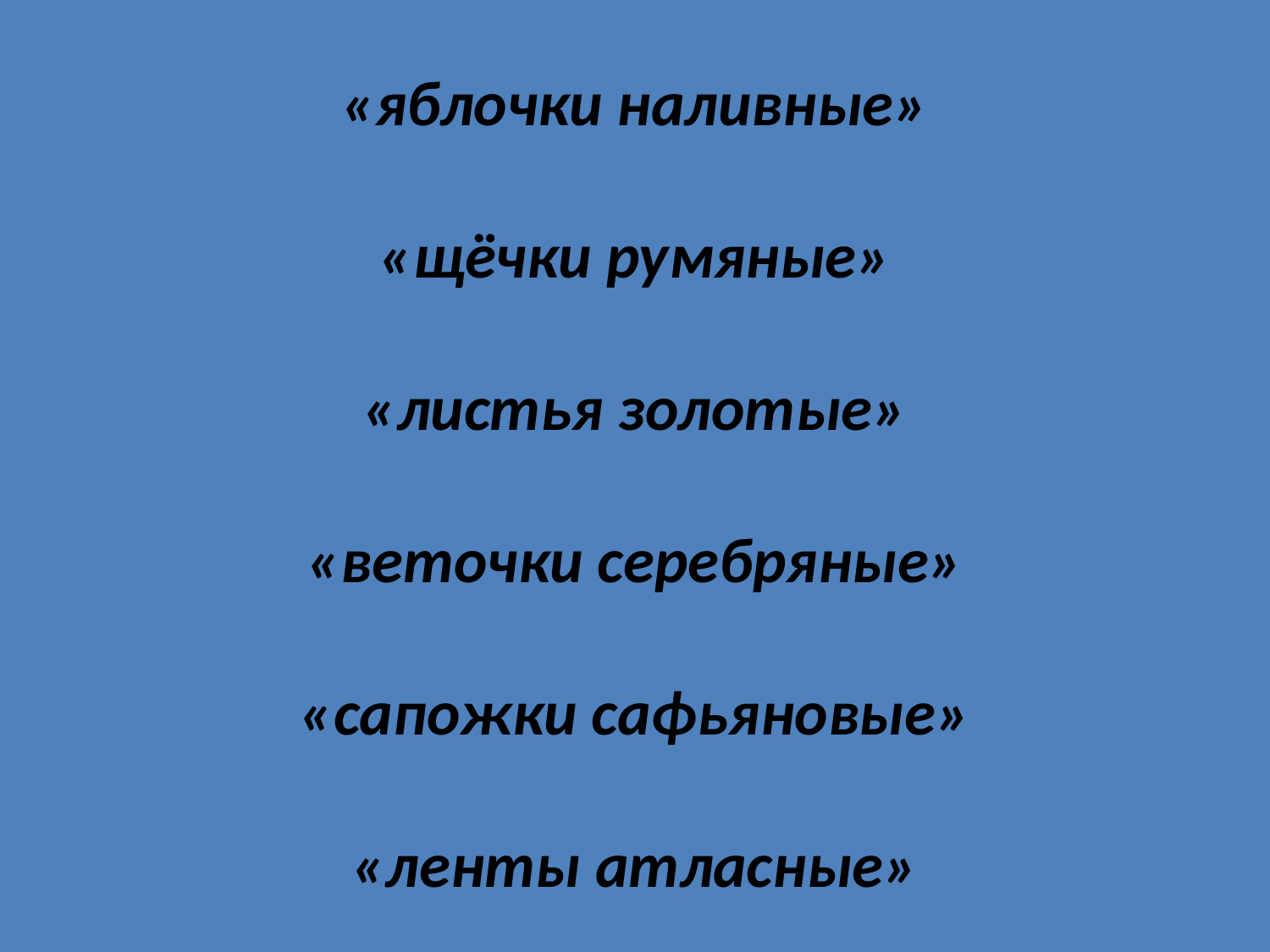

«яблочки наливные»

«щёчки румяные»

«листья золотые»

«веточки серебряные»

«сапожки сафьяновые»

«ленты атласные»